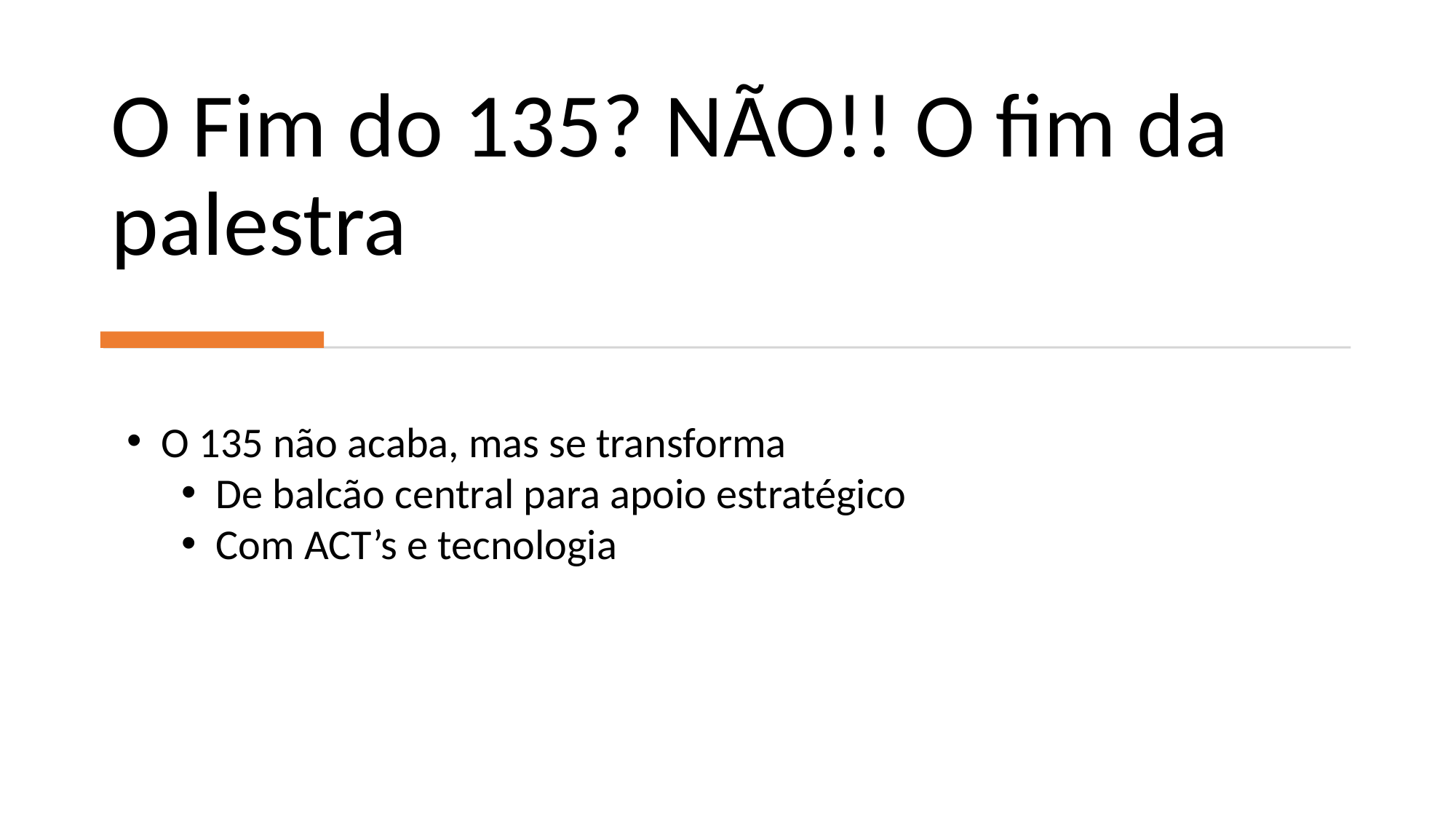

# O Fim do 135? NÃO!! O fim da palestra

O 135 não acaba, mas se transforma
De balcão central para apoio estratégico
Com ACT’s e tecnologia